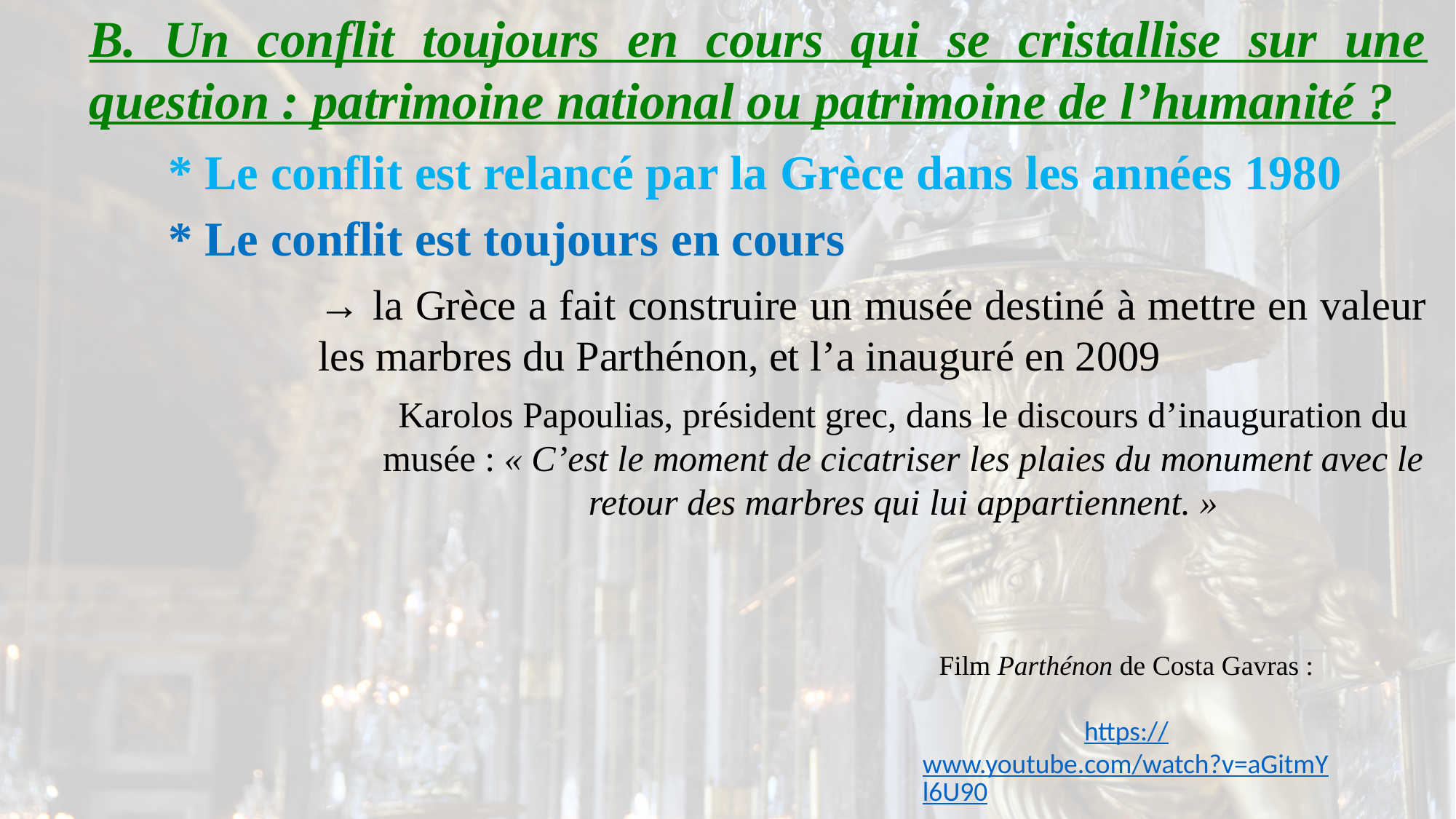

B. Un conflit toujours en cours qui se cristallise sur une question : patrimoine national ou patrimoine de l’humanité ?
* Le conflit est relancé par la Grèce dans les années 1980
* Le conflit est toujours en cours
→ la Grèce a fait construire un musée destiné à mettre en valeur les marbres du Parthénon, et l’a inauguré en 2009
Karolos Papoulias, président grec, dans le discours d’inauguration du musée : « C’est le moment de cicatriser les plaies du monument avec le retour des marbres qui lui appartiennent. »
Film Parthénon de Costa Gavras :

https://www.youtube.com/watch?v=aGitmYl6U90